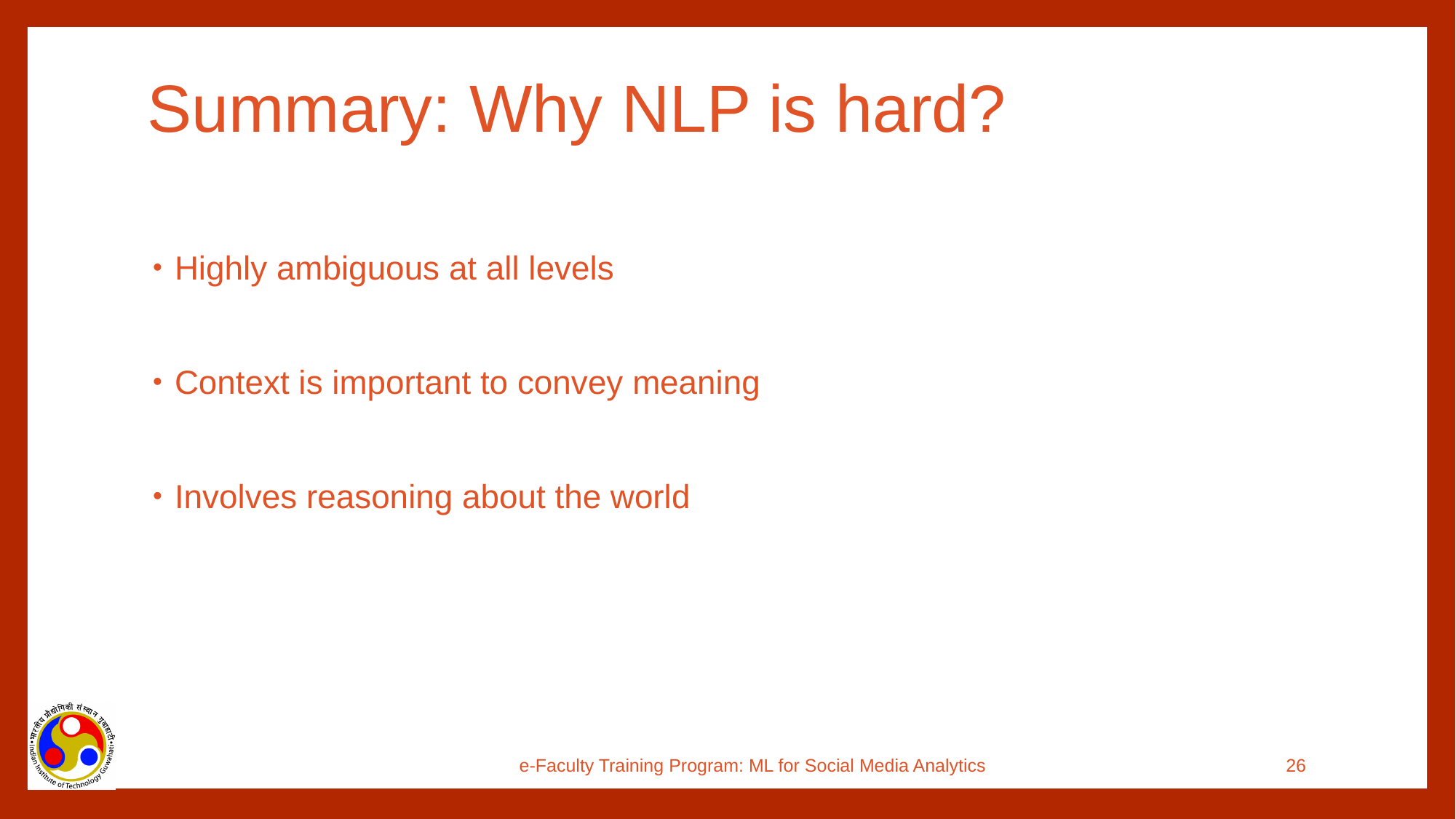

# Summary: Why NLP is hard?
Highly ambiguous at all levels

Context is important to convey meaning

Involves reasoning about the world
e-Faculty Training Program: ML for Social Media Analytics
26